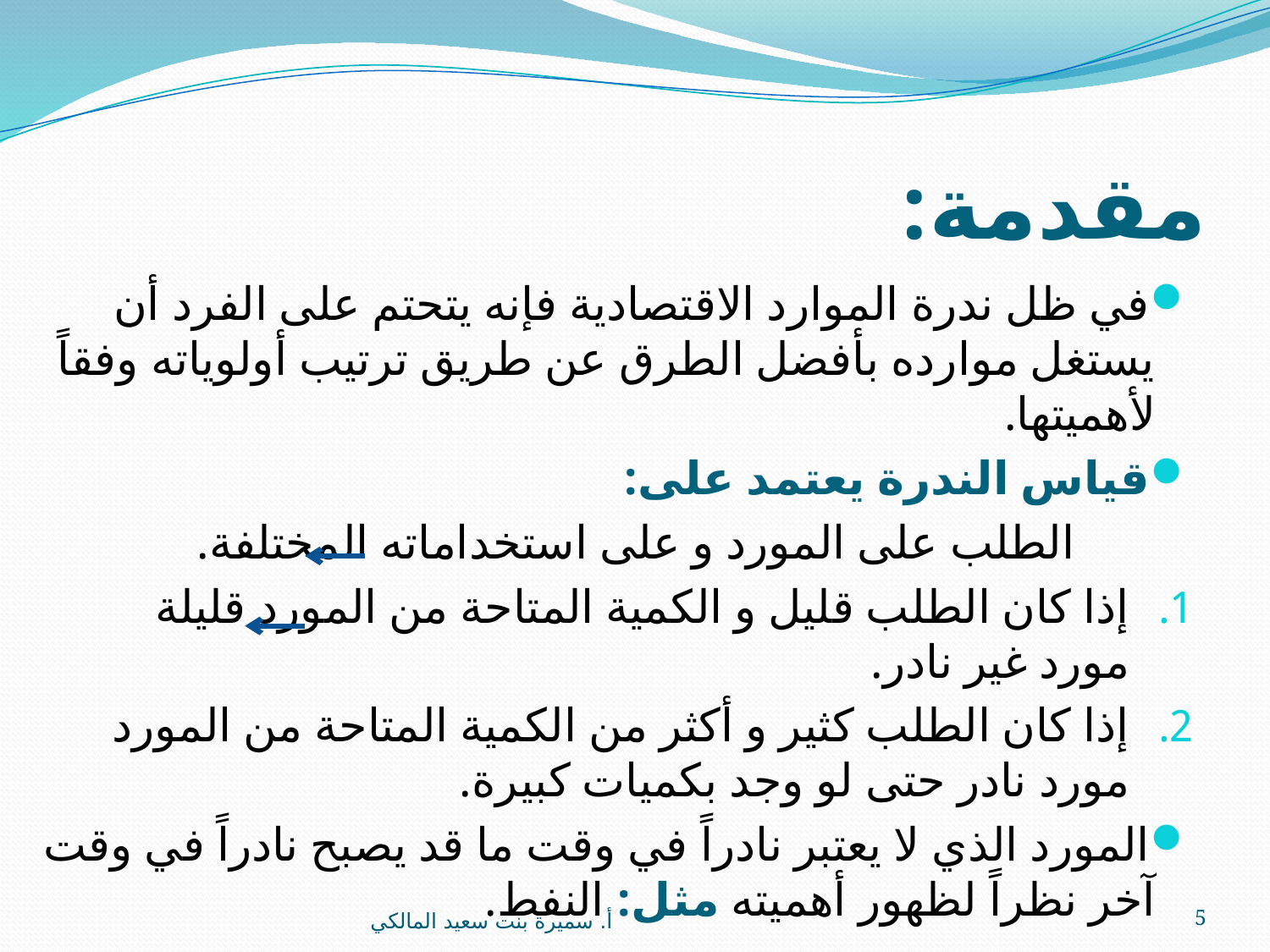

# مقدمة:
في ظل ندرة الموارد الاقتصادية فإنه يتحتم على الفرد أن يستغل موارده بأفضل الطرق عن طريق ترتيب أولوياته وفقاً لأهميتها.
قياس الندرة يعتمد على:
          الطلب على المورد و على استخداماته المختلفة.
إذا كان الطلب قليل و الكمية المتاحة من المورد قليلة       مورد غير نادر.
إذا كان الطلب كثير و أكثر من الكمية المتاحة من المورد       مورد نادر حتى لو وجد بكميات كبيرة.
المورد الذي لا يعتبر نادراً في وقت ما قد يصبح نادراً في وقت آخر نظراً لظهور أهميته مثل: النفط.
أ. سميرة بنت سعيد المالكي
5